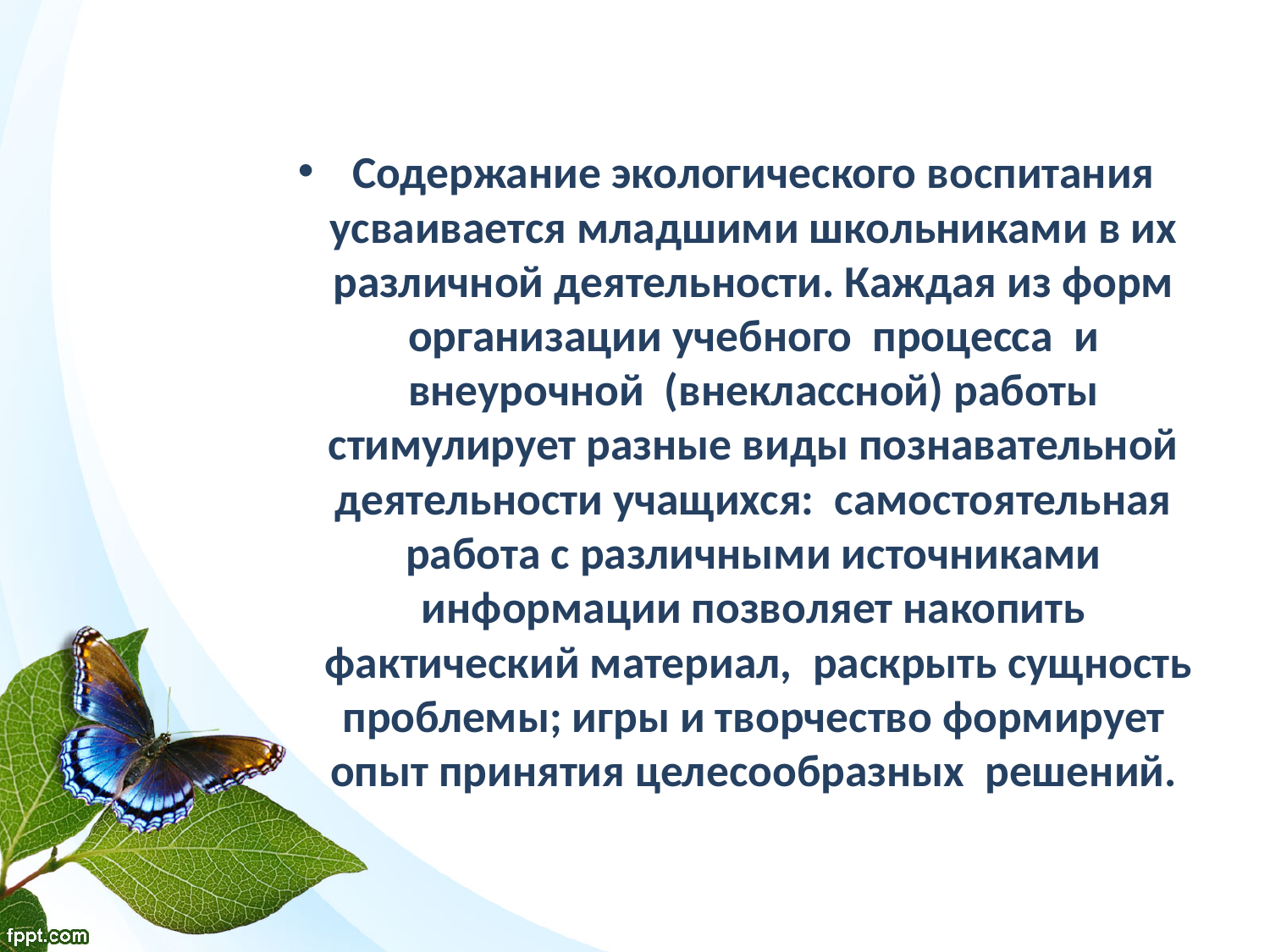

#
Содержание экологического воспитания усваивается младшими школьниками в их различной деятельности. Каждая из форм организации учебного  процесса  и внеурочной  (внеклассной) работы стимулирует разные виды познавательной деятельности учащихся:  самостоятельная работа с различными источниками информации позволяет накопить  фактический материал,  раскрыть сущность проблемы; игры и творчество формирует опыт принятия целесообразных  решений.